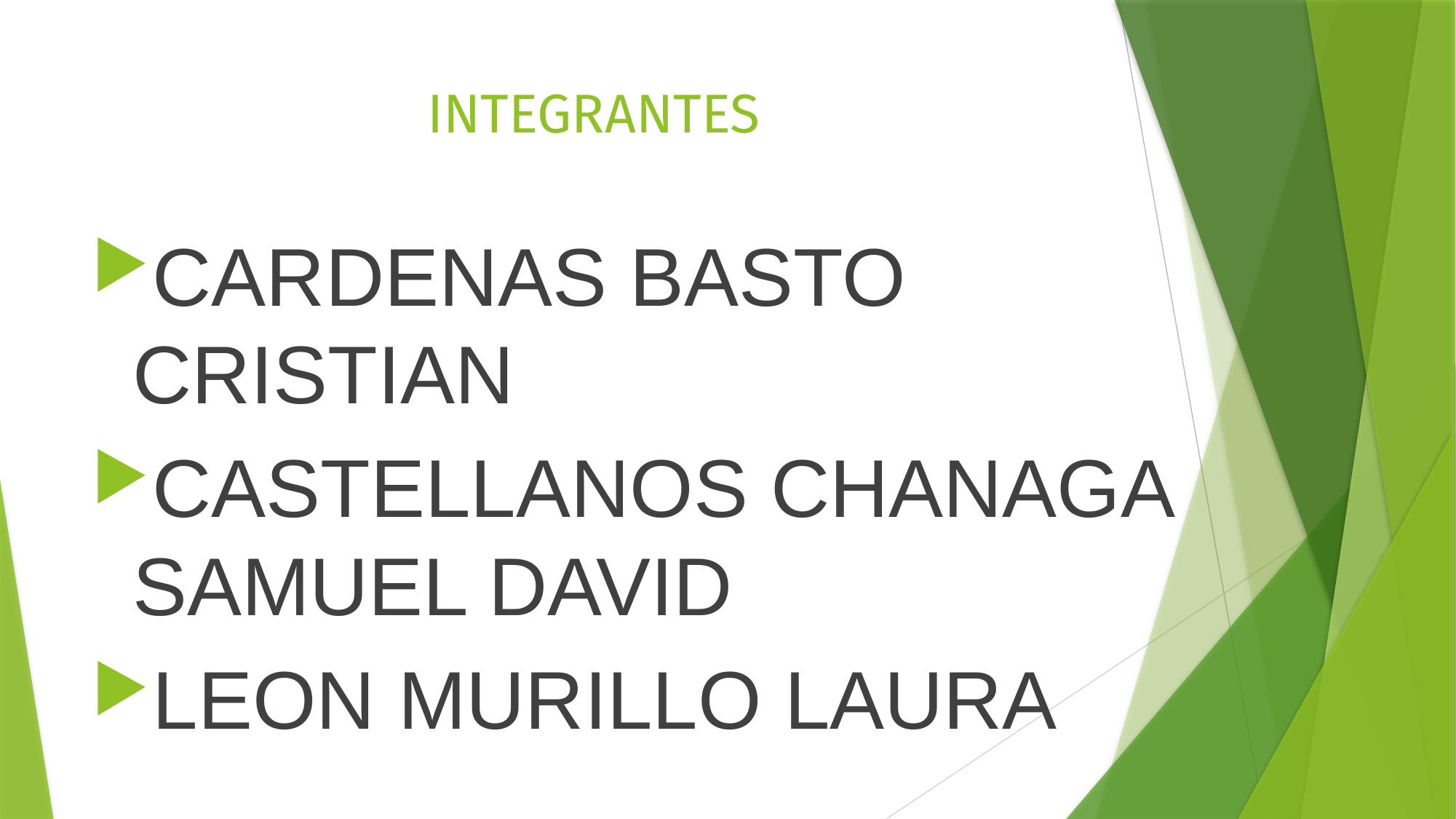

# INTEGRANTES
CARDENAS BASTO CRISTIAN
CASTELLANOS CHANAGA SAMUEL DAVID
LEON MURILLO LAURA